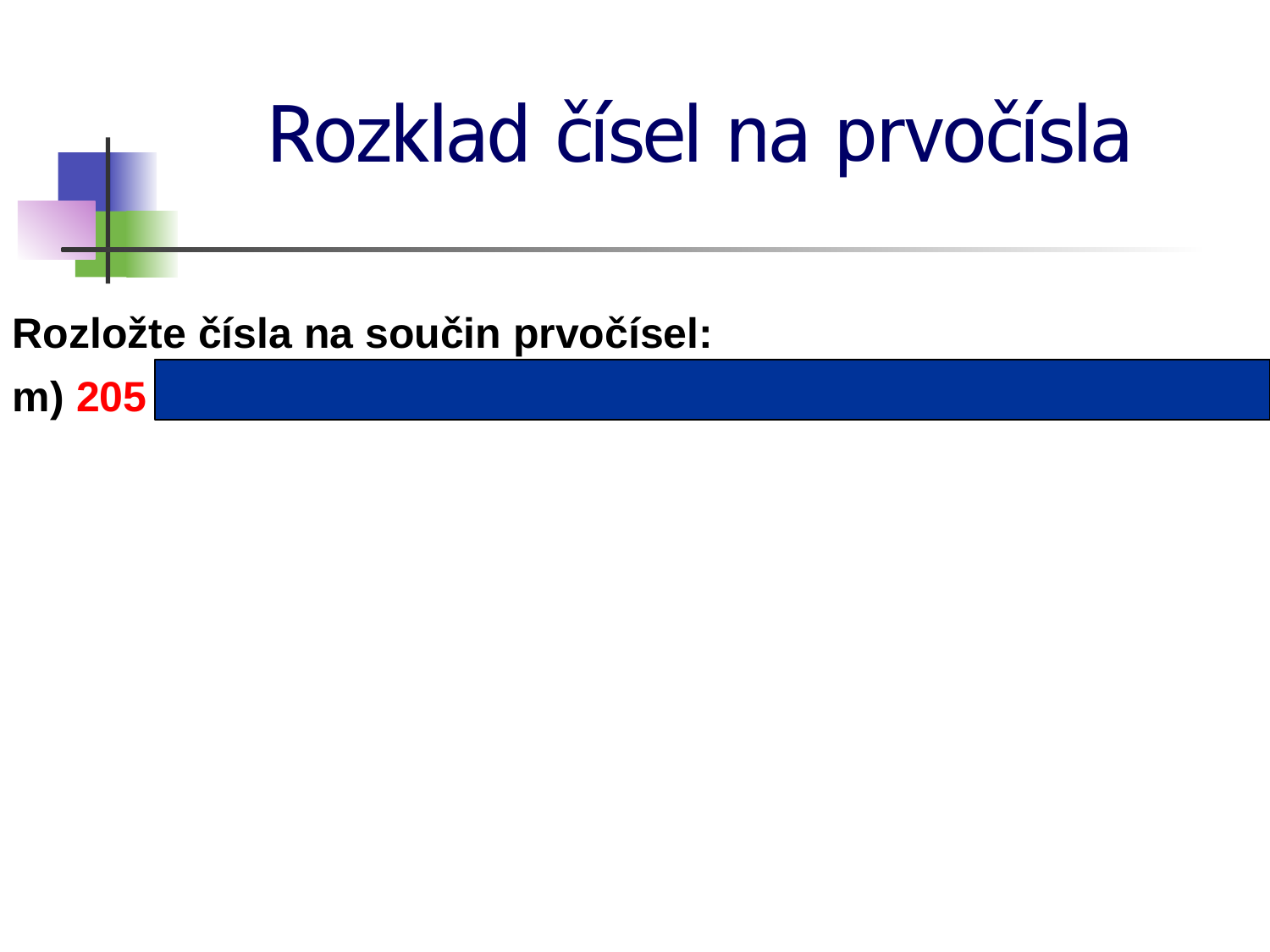

# Rozklad čísel na prvočísla
Rozložte čísla na součin prvočísel:

 = 5 ∙ 41
m) 205